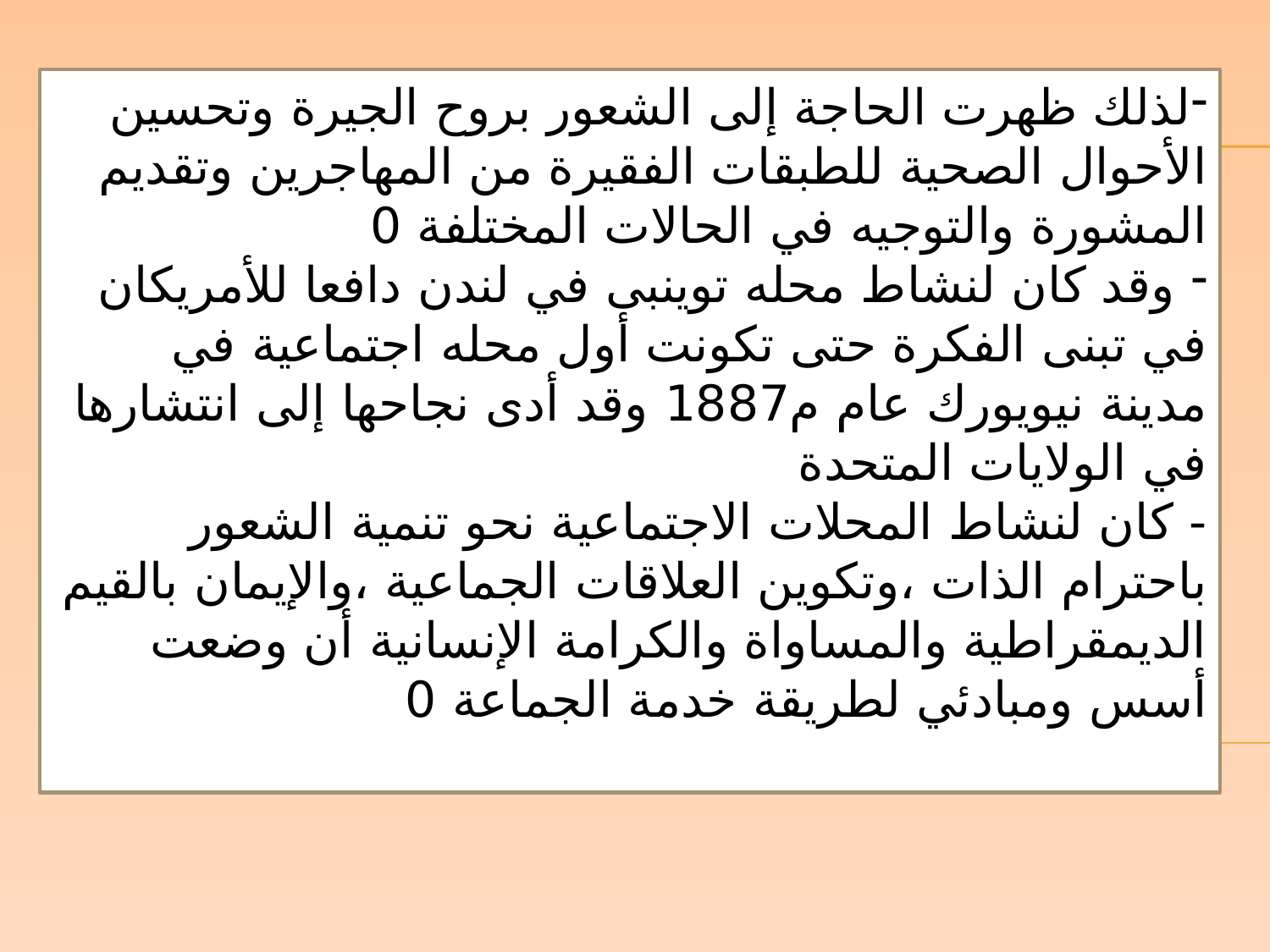

لذلك ظهرت الحاجة إلى الشعور بروح الجيرة وتحسين الأحوال الصحية للطبقات الفقيرة من المهاجرين وتقديم المشورة والتوجيه في الحالات المختلفة 0
 وقد كان لنشاط محله توينبى في لندن دافعا للأمريكان في تبنى الفكرة حتى تكونت أول محله اجتماعية في مدينة نيويورك عام م1887 وقد أدى نجاحها إلى انتشارها في الولايات المتحدة
- كان لنشاط المحلات الاجتماعية نحو تنمية الشعور باحترام الذات ،وتكوين العلاقات الجماعية ،والإيمان بالقيم الديمقراطية والمساواة والكرامة الإنسانية أن وضعت أسس ومبادئي لطريقة خدمة الجماعة 0